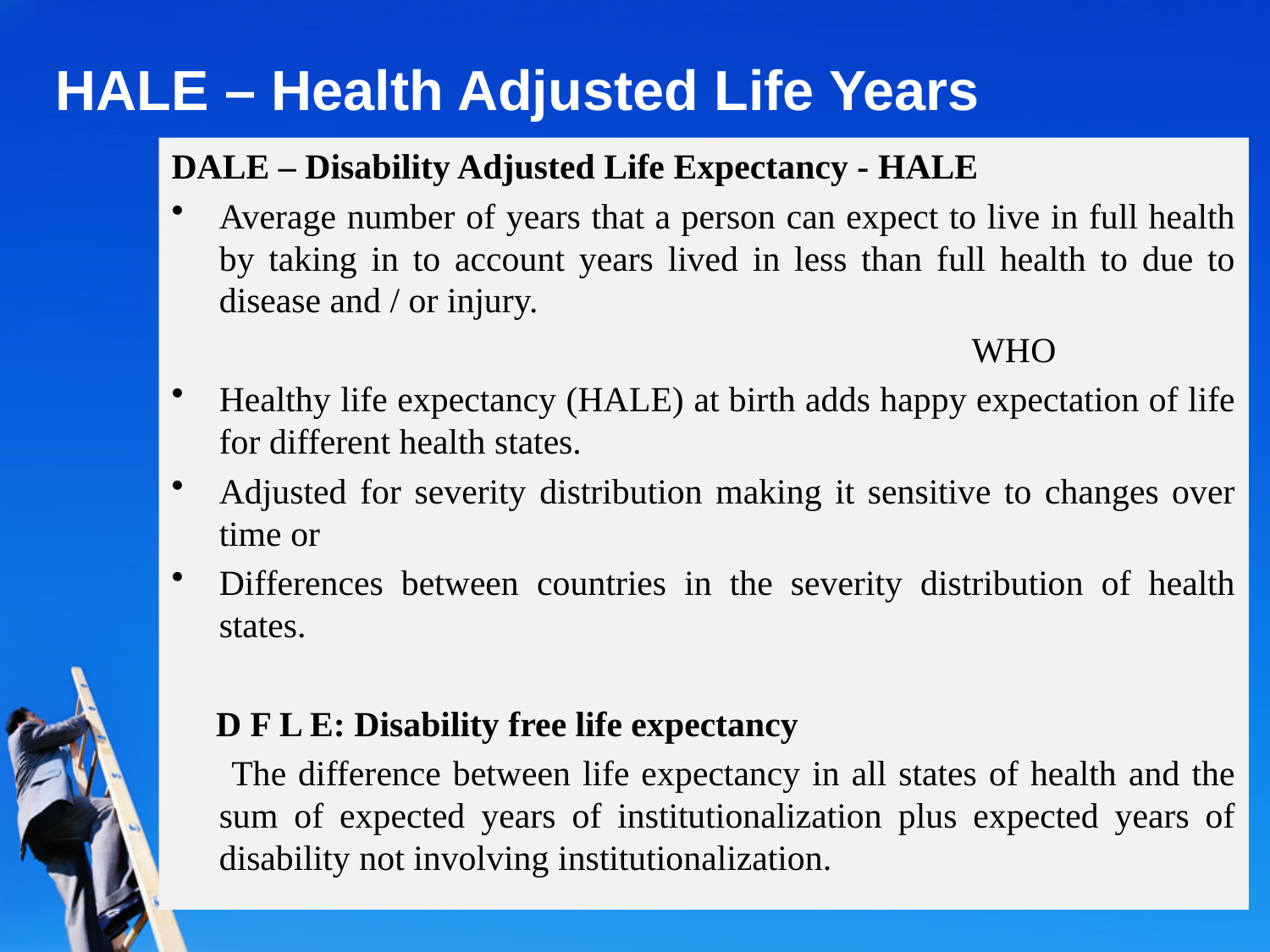

# HALE – Health Adjusted Life Years
DALE – Disability Adjusted Life Expectancy - HALE
Average number of years that a person can expect to live in full health by taking in to account years lived in less than full health to due to disease and / or injury.
                                                                                          WHO
Healthy life expectancy (HALE) at birth adds happy expectation of life for different health states.
Adjusted for severity distribution making it sensitive to changes over time or
Differences between countries in the severity distribution of health states.

     D F L E: Disability free life expectancy
     The difference between life expectancy in all states of health and the sum of expected years of institutionalization plus expected years of disability not involving institutionalization.